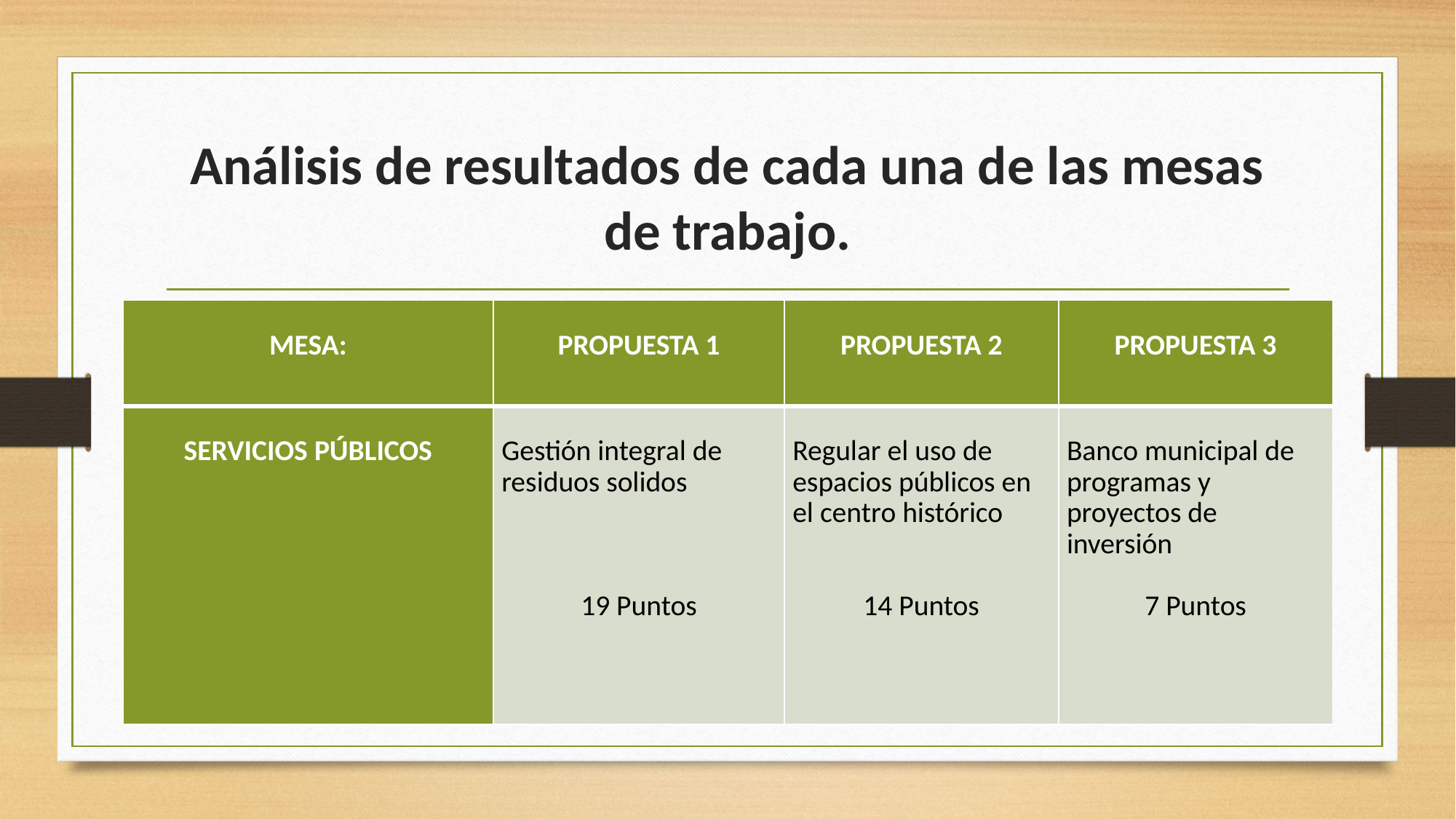

# Análisis de resultados de cada una de las mesas de trabajo.
| MESA: | PROPUESTA 1 | PROPUESTA 2 | PROPUESTA 3 |
| --- | --- | --- | --- |
| SERVICIOS PÚBLICOS | Gestión integral de residuos solidos     19 Puntos | Regular el uso de espacios públicos en el centro histórico 14 Puntos | Banco municipal de programas y proyectos de inversión   7 Puntos |